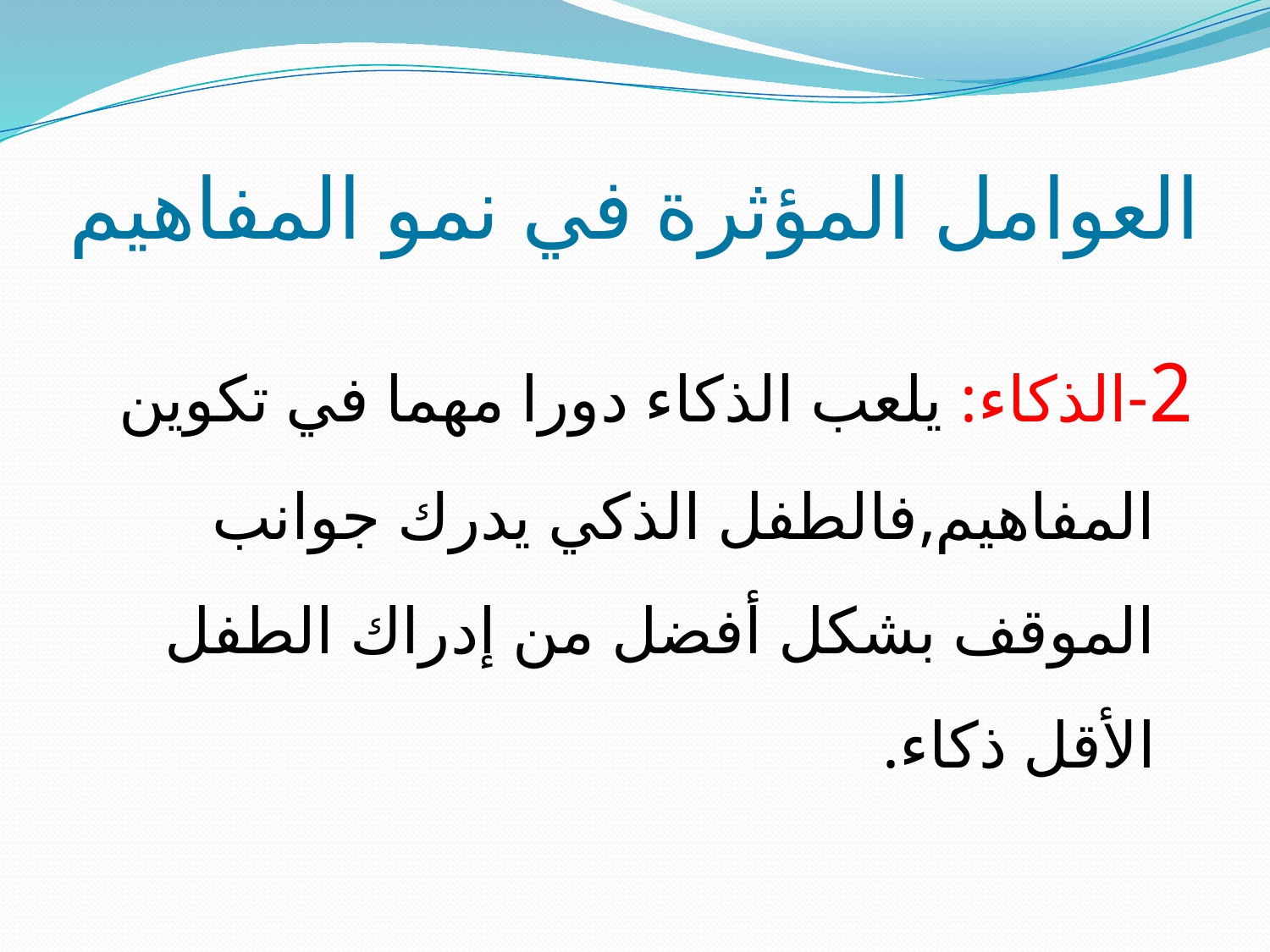

# العوامل المؤثرة في نمو المفاهيم
2-الذكاء: يلعب الذكاء دورا مهما في تكوين المفاهيم,فالطفل الذكي يدرك جوانب الموقف بشكل أفضل من إدراك الطفل الأقل ذكاء.